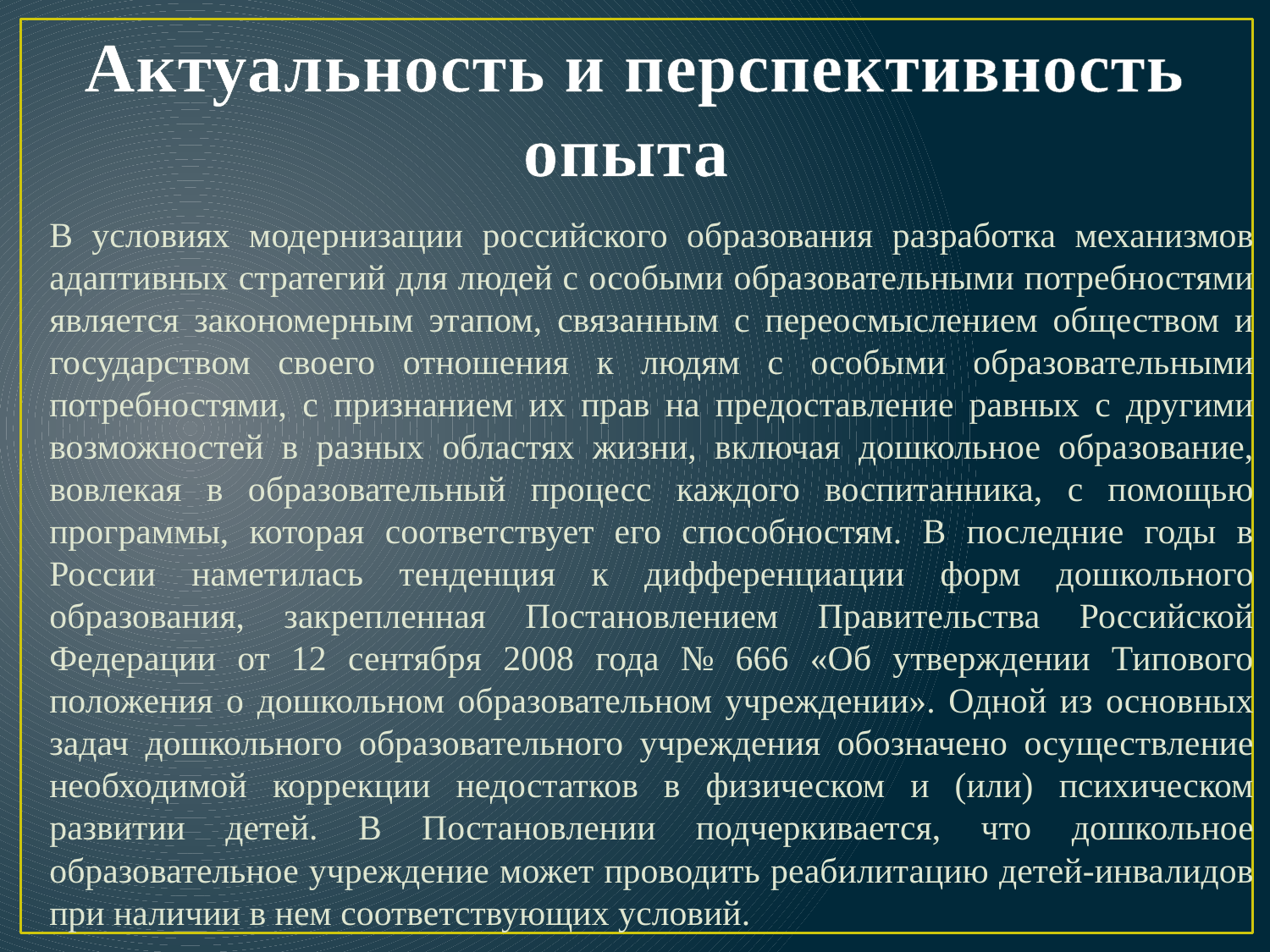

# Актуальность и перспективность опыта
В условиях модернизации российского образования разработка механизмов адаптивных стратегий для людей с особыми образовательными потребностями является закономерным этапом, связанным с переосмыслением обществом и государством своего отношения к людям с особыми образовательными потребностями, с признанием их прав на предоставление равных с другими возможностей в разных областях жизни, включая дошкольное образование, вовлекая в образовательный процесс каждого воспитанника, с помощью программы, которая соответствует его способностям. В последние годы в России наметилась тенденция к дифференциации форм дошкольного образования, закрепленная Постановлением Правительства Российской Федерации от 12 сентября 2008 года № 666 «Об утверждении Типового положения о дошкольном образовательном учреждении». Одной из основных задач дошкольного образовательного учреждения обозначено осуществление необходимой коррекции недостатков в физическом и (или) психическом развитии детей. В Постановлении подчеркивается, что дошкольное образовательное учреждение может проводить реабилитацию детей-инвалидов при наличии в нем соответствующих условий.